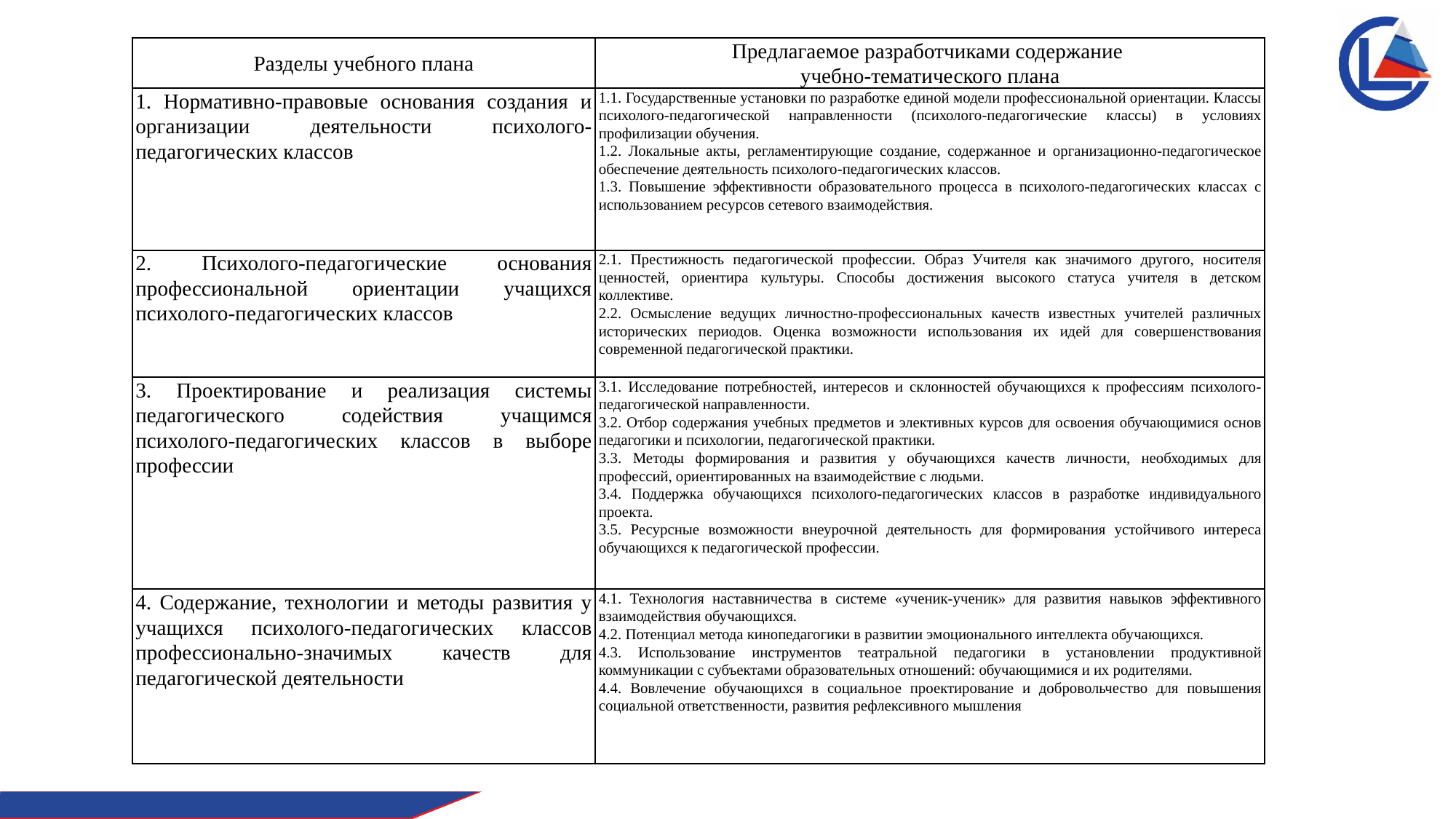

| Разделы учебного плана | Предлагаемое разработчиками содержание учебно-тематического плана |
| --- | --- |
| 1. Нормативно-правовые основания создания и организации деятельности психолого-педагогических классов | 1.1. Государственные установки по разработке единой модели профессиональной ориентации. Классы психолого-педагогической направленности (психолого-педагогические классы) в условиях профилизации обучения. 1.2. Локальные акты, регламентирующие создание, содержанное и организационно-педагогическое обеспечение деятельность психолого-педагогических классов. 1.3. Повышение эффективности образовательного процесса в психолого-педагогических классах с использованием ресурсов сетевого взаимодействия. |
| 2. Психолого-педагогические основания профессиональной ориентации учащихся психолого-педагогических классов | 2.1. Престижность педагогической профессии. Образ Учителя как значимого другого, носителя ценностей, ориентира культуры. Способы достижения высокого статуса учителя в детском коллективе. 2.2. Осмысление ведущих личностно-профессиональных качеств известных учителей различных исторических периодов. Оценка возможности использования их идей для совершенствования современной педагогической практики. |
| 3. Проектирование и реализация системы педагогического содействия учащимся психолого-педагогических классов в выборе профессии | 3.1. Исследование потребностей, интересов и склонностей обучающихся к профессиям психолого-педагогической направленности. 3.2. Отбор содержания учебных предметов и элективных курсов для освоения обучающимися основ педагогики и психологии, педагогической практики. 3.3. Методы формирования и развития у обучающихся качеств личности, необходимых для профессий, ориентированных на взаимодействие с людьми. 3.4. Поддержка обучающихся психолого-педагогических классов в разработке индивидуального проекта. 3.5. Ресурсные возможности внеурочной деятельность для формирования устойчивого интереса обучающихся к педагогической профессии. |
| 4. Содержание, технологии и методы развития у учащихся психолого-педагогических классов профессионально-значимых качеств для педагогической деятельности | 4.1. Технология наставничества в системе «ученик-ученик» для развития навыков эффективного взаимодействия обучающихся. 4.2. Потенциал метода кинопедагогики в развитии эмоционального интеллекта обучающихся. 4.3. Использование инструментов театральной педагогики в установлении продуктивной коммуникации с субъектами образовательных отношений: обучающимися и их родителями. 4.4. Вовлечение обучающихся в социальное проектирование и добровольчество для повышения социальной ответственности, развития рефлексивного мышления |